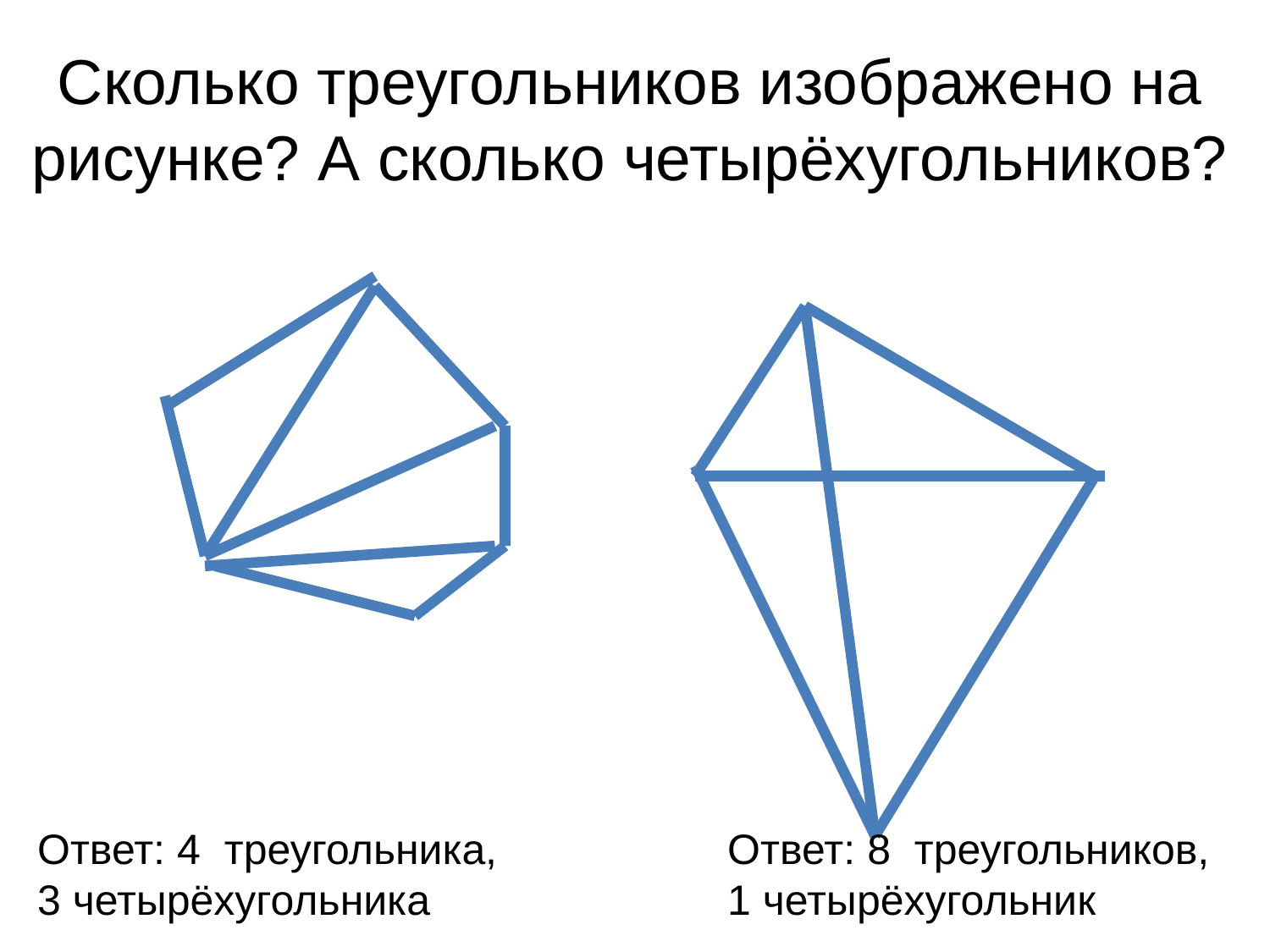

# Сколько треугольников изображено на рисунке? А сколько четырёхугольников?
Ответ: 4  треугольника,
3 четырёхугольника
Ответ: 8  треугольников,
1 четырёхугольник